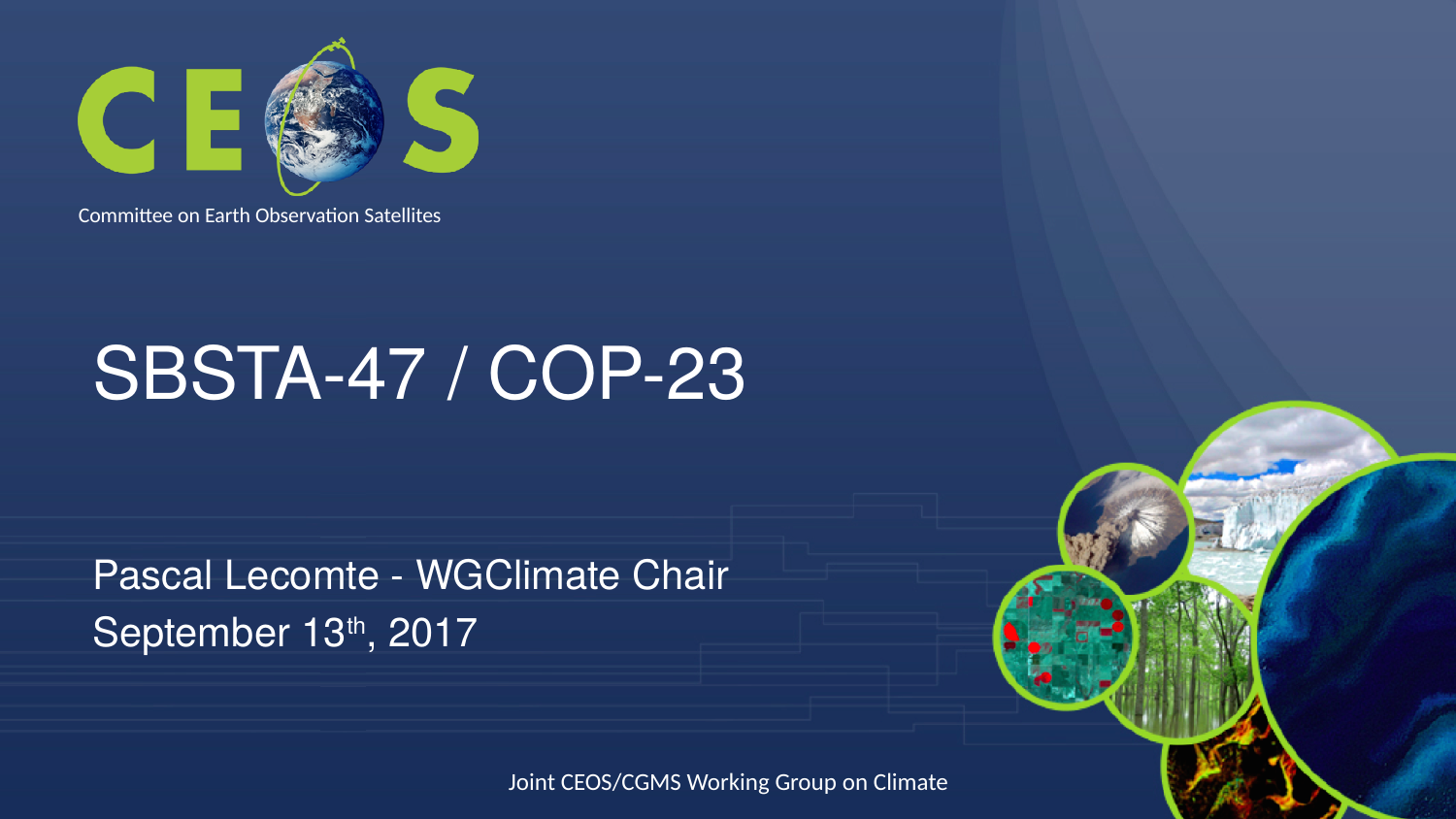

# SBSTA-47 / COP-23

Pascal Lecomte - WGClimate Chair
September 13th, 2017

Joint CEOS/CGMS Working Group on Climate